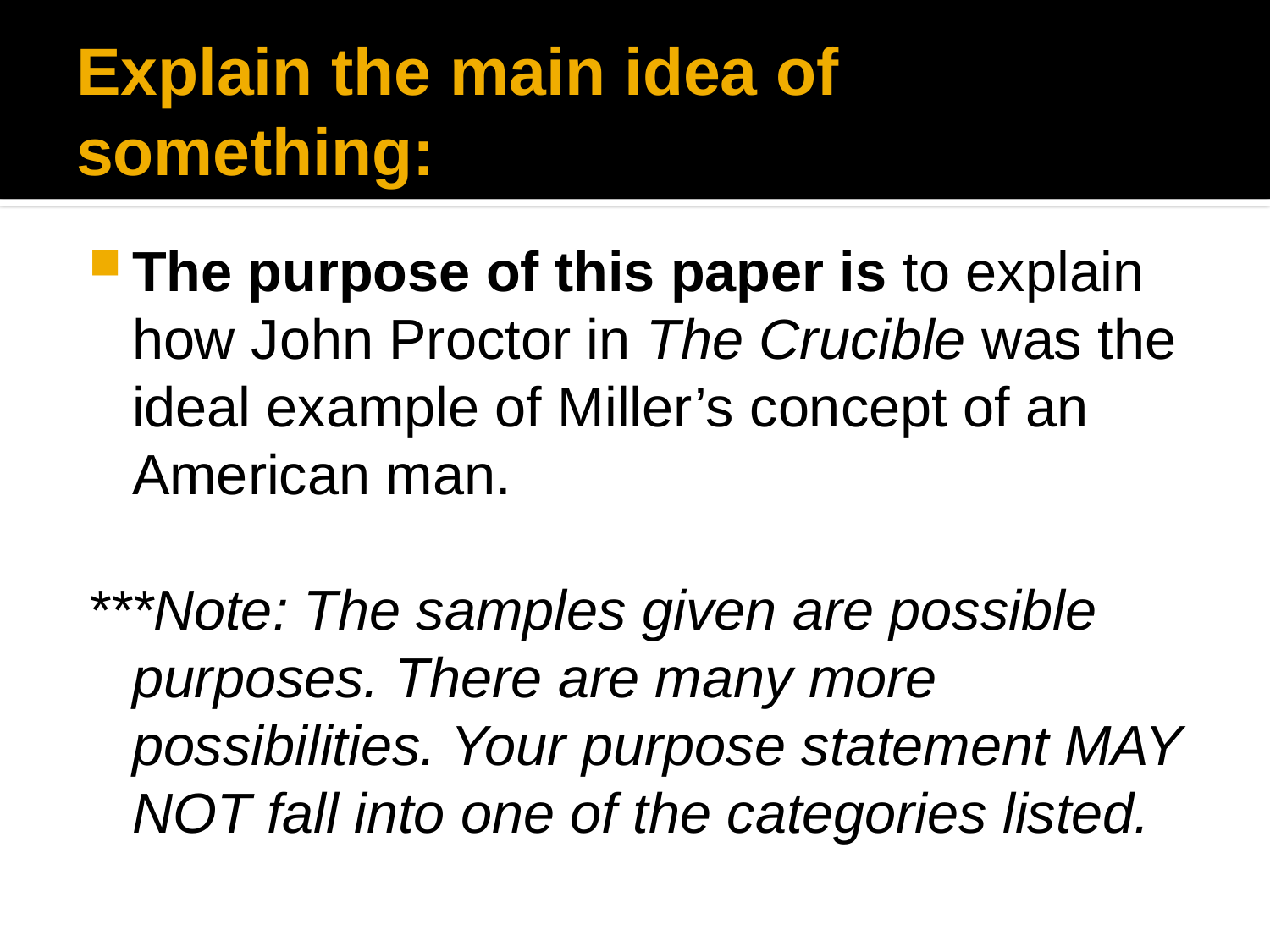

# Explain the main idea of something:
The purpose of this paper is to explain how John Proctor in The Crucible was the ideal example of Miller’s concept of an American man.

***Note: The samples given are possible purposes. There are many more possibilities. Your purpose statement MAY NOT fall into one of the categories listed.